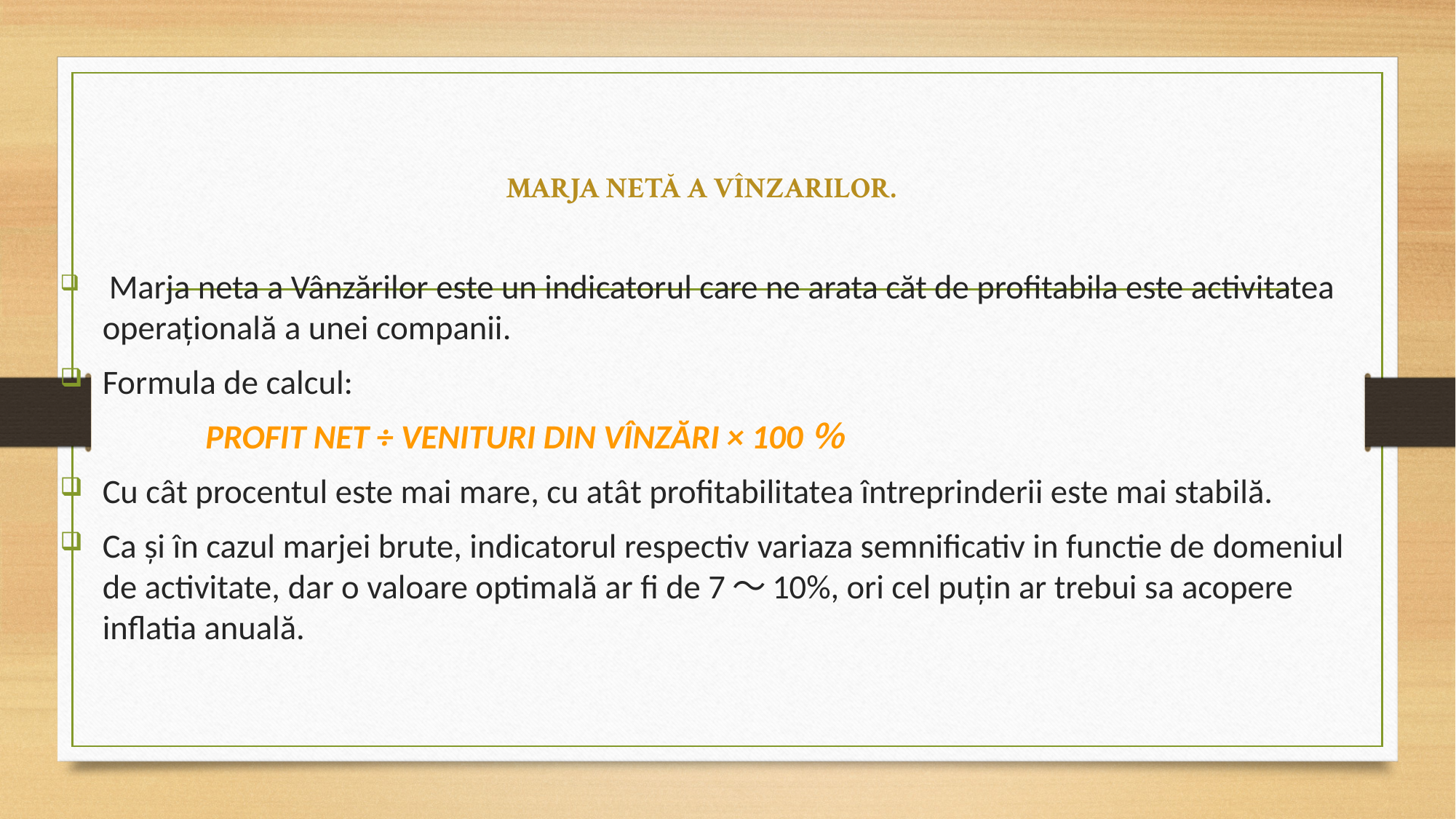

MARJA NETĂ A VÎNZARILOR.

 Marja neta a Vânzărilor este un indicatorul care ne arata căt de profitabila este activitatea operațională a unei companii.
Formula de calcul:
                   PROFIT NET ÷ VENITURI DIN VÎNZĂRI × 100％
Cu cât procentul este mai mare, cu atât profitabilitatea întreprinderii este mai stabilă.
Ca și în cazul marjei brute, indicatorul respectiv variaza semnificativ in functie de domeniul de activitate, dar o valoare optimală ar fi de 7～10%, ori cel puțin ar trebui sa acopere inflatia anuală.